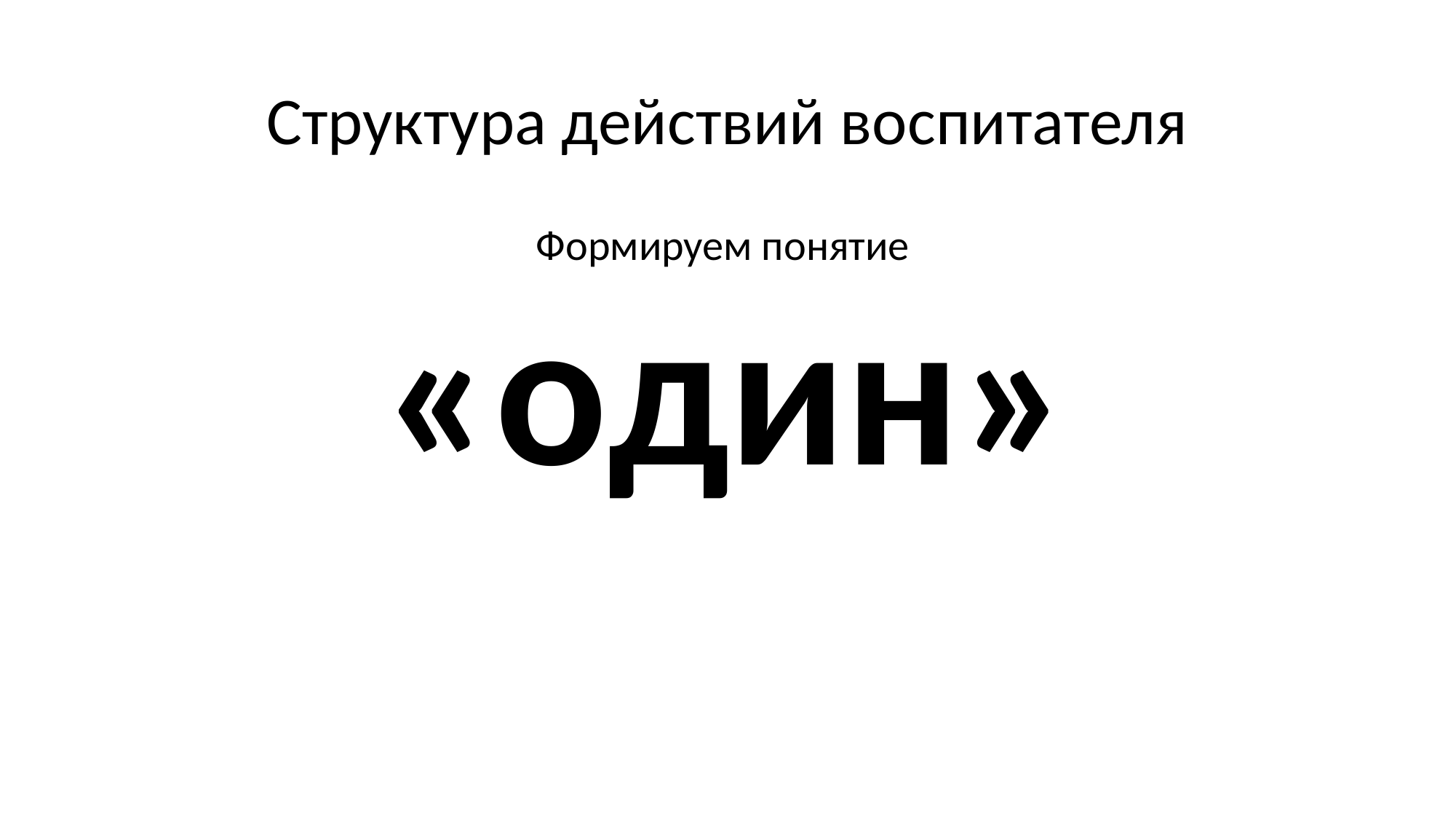

# Структура действий воспитателя
Формируем понятие
«один»